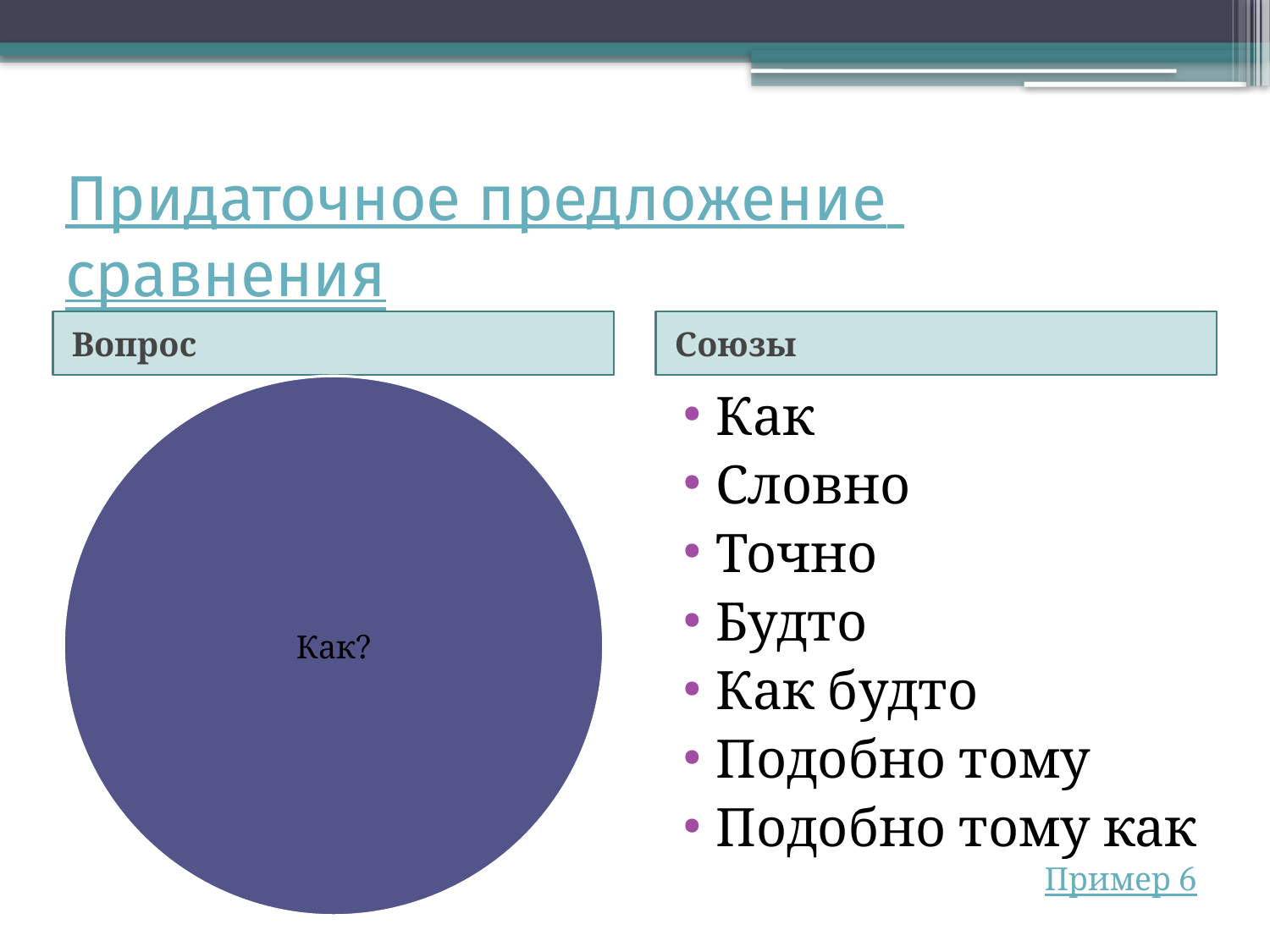

# Придаточное предложение сравнения
Вопрос
Союзы
Как?
Как
Словно
Точно
Будто
Как будто
Подобно тому
Подобно тому как
Пример 6